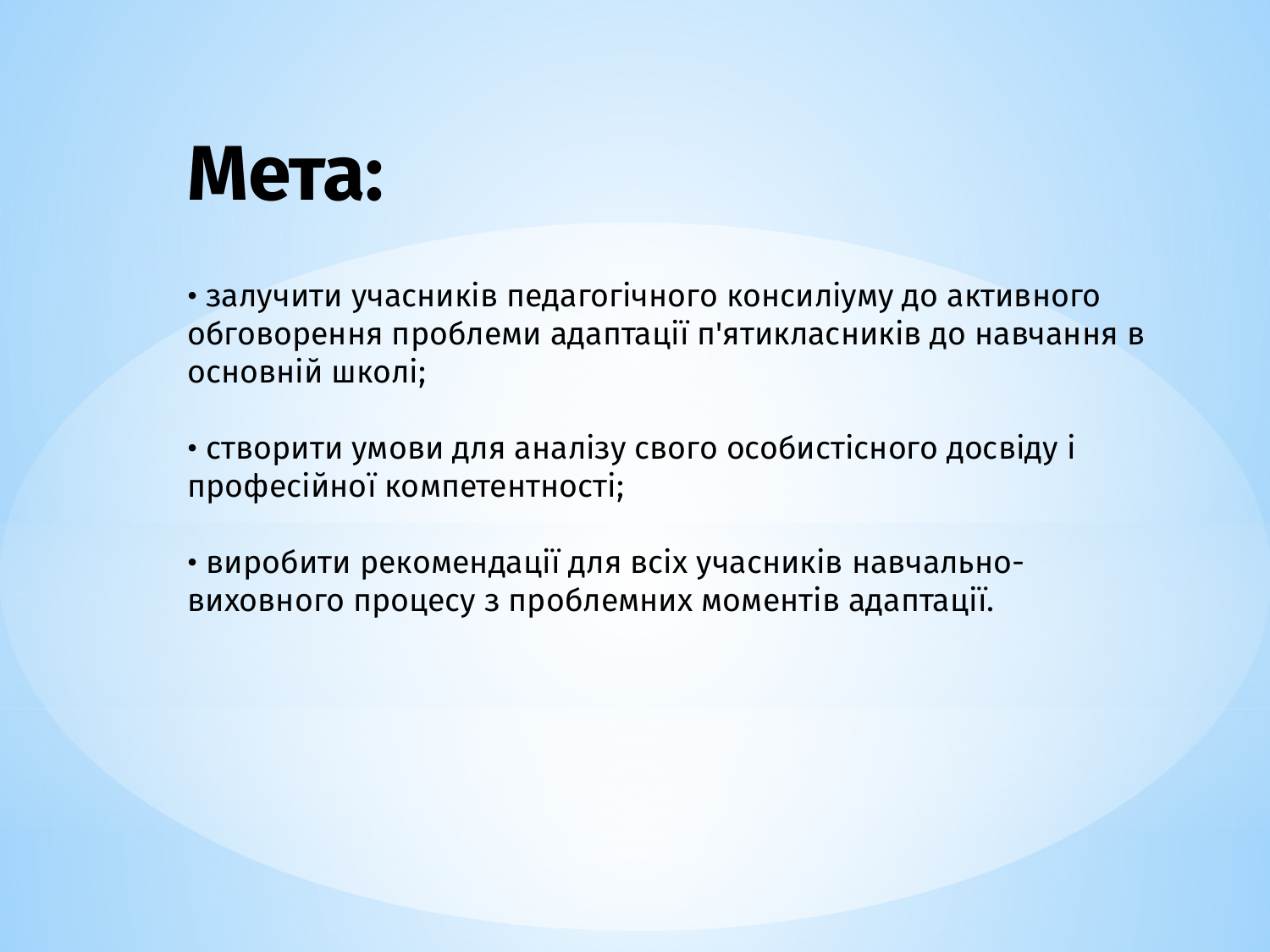

Мета:

• залучити учасників педагогічного консиліуму до активного обговорення проблеми адаптації п'ятикласників до навчання в основній школі;

• створити умови для аналізу свого особистісного досвіду і професійної компетентності;

• виробити рекомендації для всіх учасників навчально-виховного процесу з проблемних моментів адаптації.